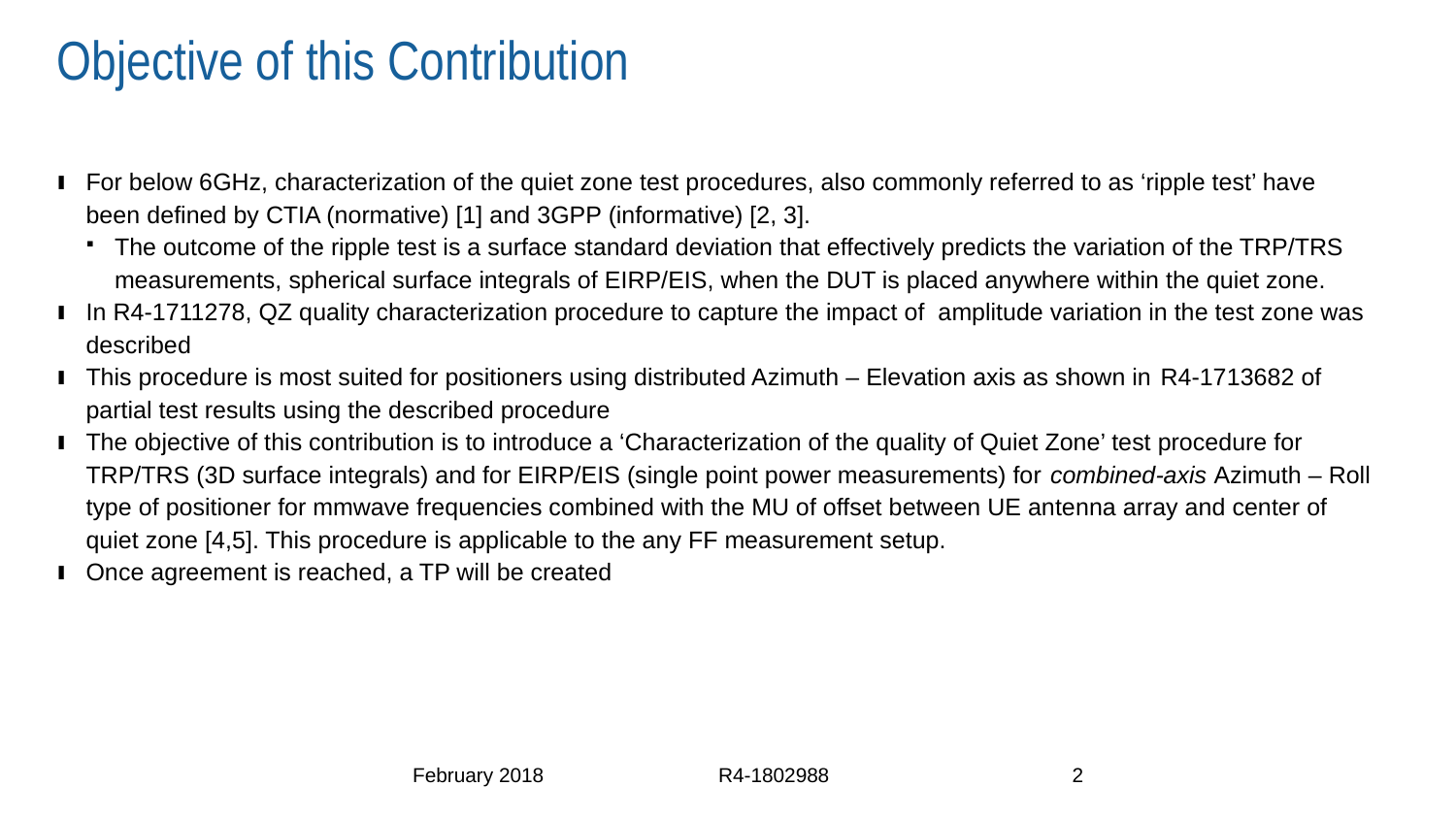

# Objective of this Contribution
For below 6GHz, characterization of the quiet zone test procedures, also commonly referred to as ‘ripple test’ have been defined by CTIA (normative) [1] and 3GPP (informative) [2, 3].
The outcome of the ripple test is a surface standard deviation that effectively predicts the variation of the TRP/TRS measurements, spherical surface integrals of EIRP/EIS, when the DUT is placed anywhere within the quiet zone.
In R4-1711278, QZ quality characterization procedure to capture the impact of  amplitude variation in the test zone was described
This procedure is most suited for positioners using distributed Azimuth – Elevation axis as shown in R4-1713682 of partial test results using the described procedure
The objective of this contribution is to introduce a ‘Characterization of the quality of Quiet Zone’ test procedure for TRP/TRS (3D surface integrals) and for EIRP/EIS (single point power measurements) for combined-axis Azimuth – Roll type of positioner for mmwave frequencies combined with the MU of offset between UE antenna array and center of quiet zone [4,5]. This procedure is applicable to the any FF measurement setup.
Once agreement is reached, a TP will be created

February 2018
R4-1802988
2